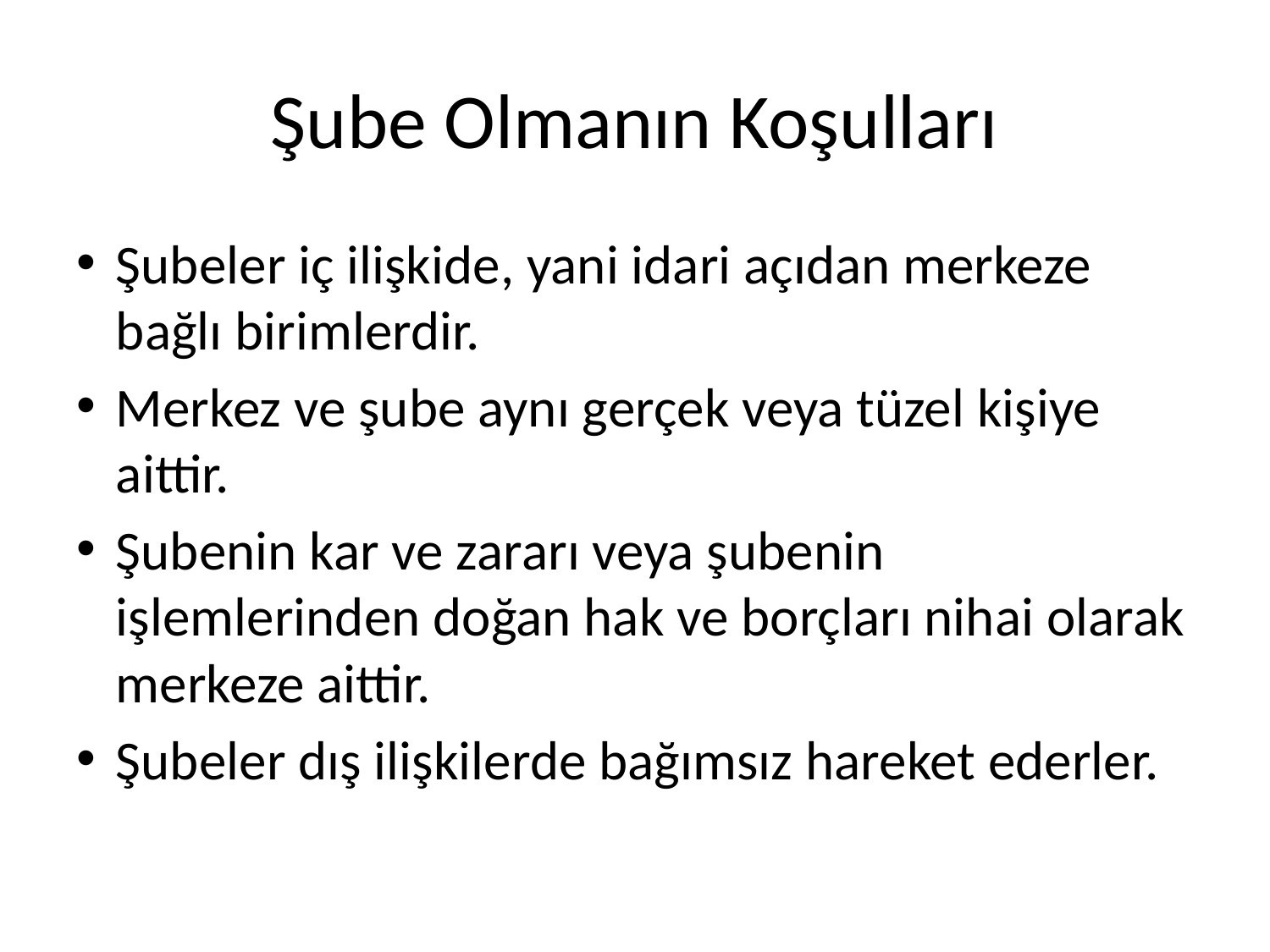

# Şube Olmanın Koşulları
Şubeler iç ilişkide, yani idari açıdan merkeze bağlı birimlerdir.
Merkez ve şube aynı gerçek veya tüzel kişiye aittir.
Şubenin kar ve zararı veya şubenin işlemlerinden doğan hak ve borçları nihai olarak merkeze aittir.
Şubeler dış ilişkilerde bağımsız hareket ederler.